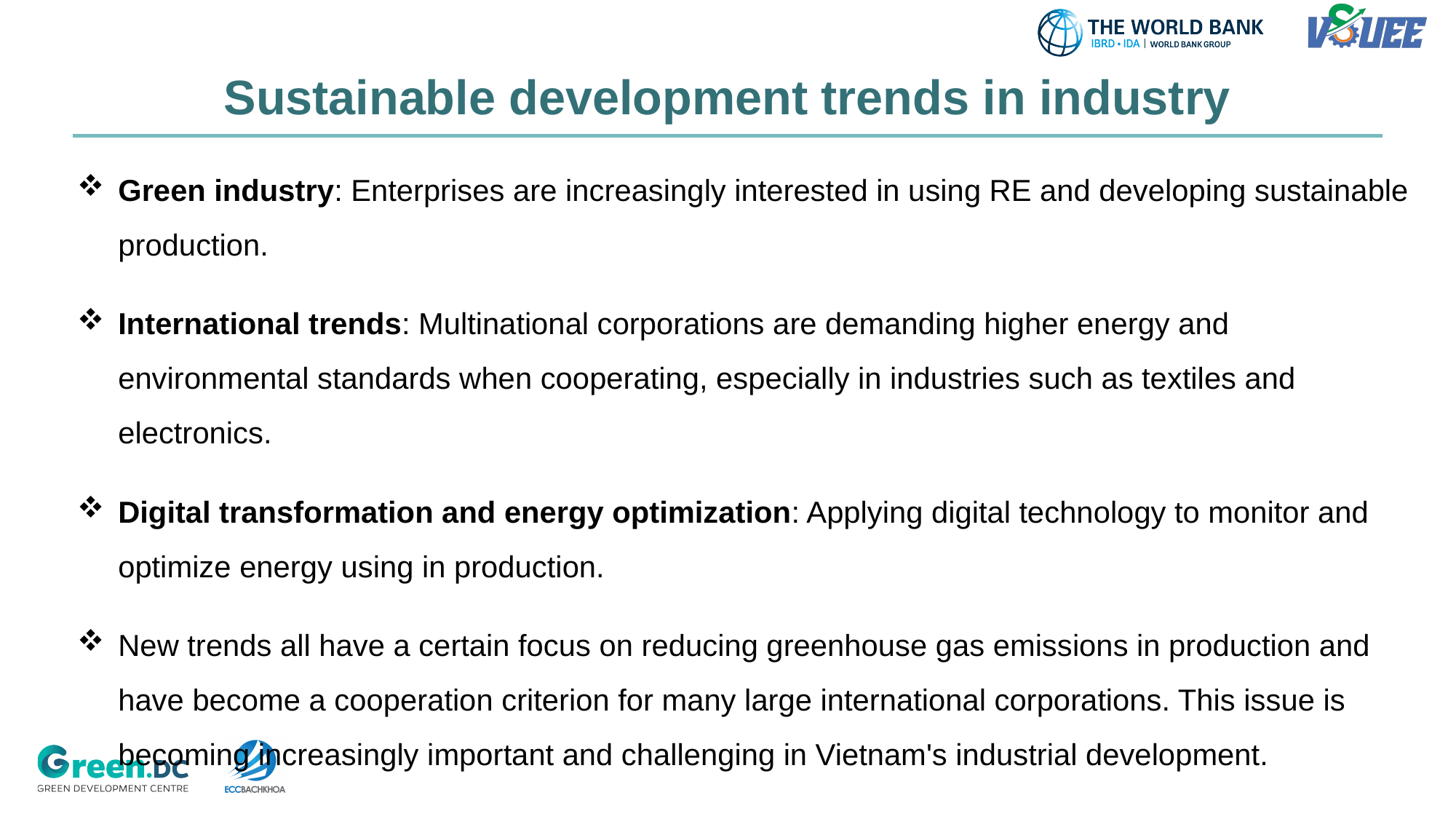

# Sustainable development trends in industry
Green industry: Enterprises are increasingly interested in using RE and developing sustainable production.
International trends: Multinational corporations are demanding higher energy and environmental standards when cooperating, especially in industries such as textiles and electronics.
Digital transformation and energy optimization: Applying digital technology to monitor and optimize energy using in production.
New trends all have a certain focus on reducing greenhouse gas emissions in production and have become a cooperation criterion for many large international corporations. This issue is becoming increasingly important and challenging in Vietnam's industrial development.